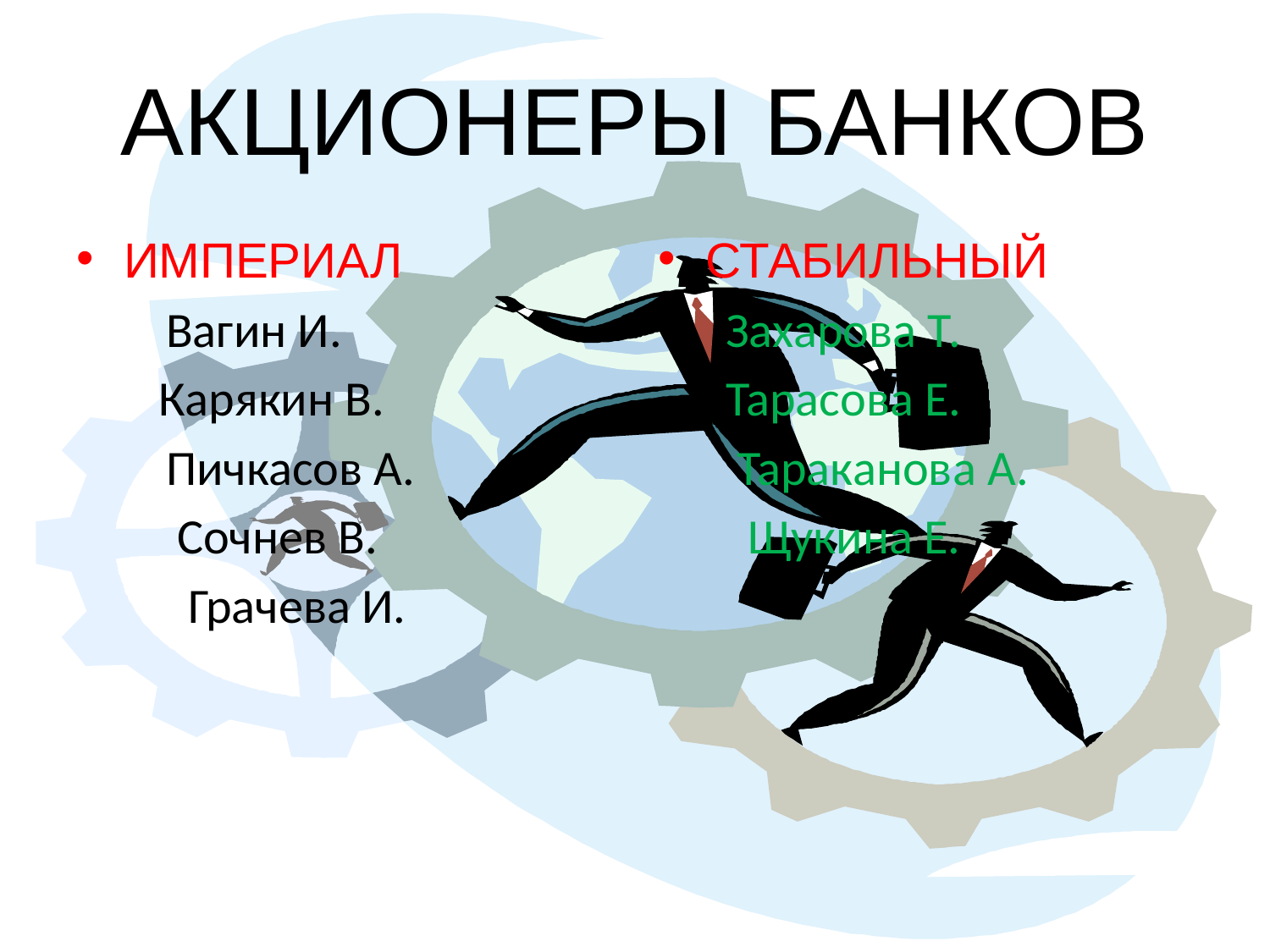

# АКЦИОНЕРЫ БАНКОВ
ИМПЕРИАЛ
        Вагин И.
     Карякин В.
        Пичкасов А.
         Сочнев В.
          Грачева И.
СТАБИЛЬНЫЙ
      Захарова Т.
      Тарасова Е.
       Тараканова А.
        Щукина Е.